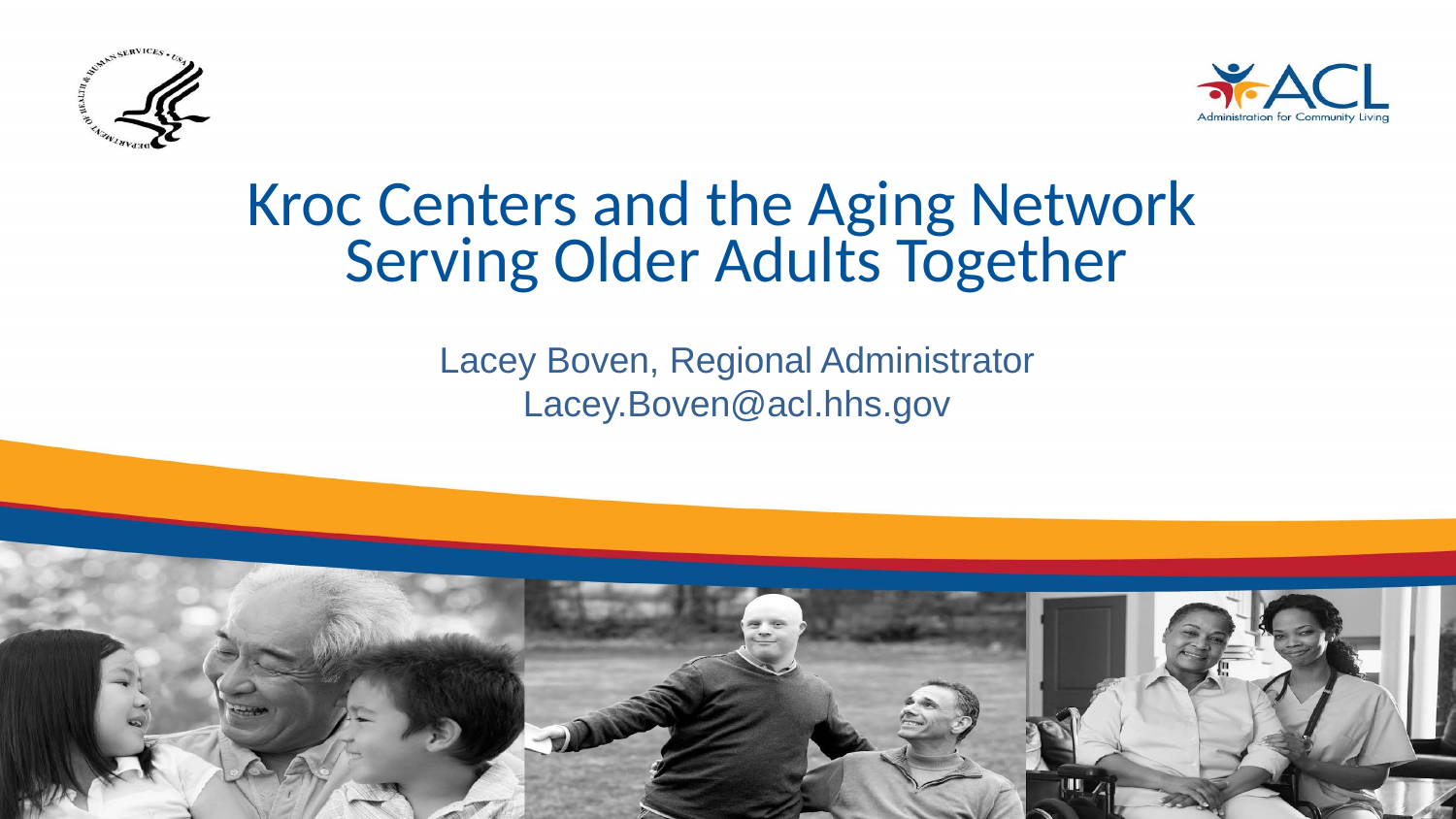

# Kroc Centers and the Aging Network
Serving Older Adults Together
Lacey Boven, Regional Administrator
Lacey.Boven@acl.hhs.gov